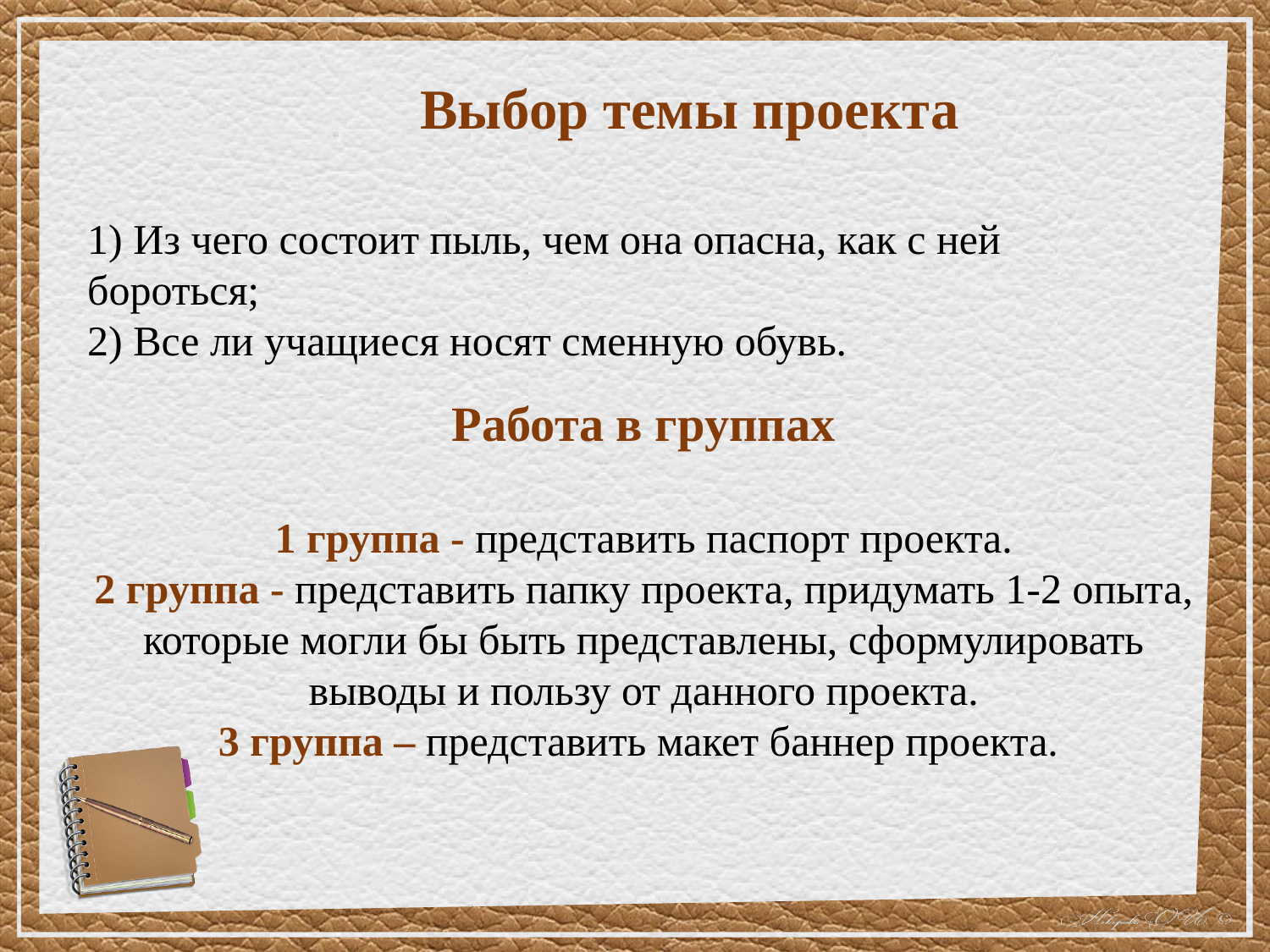

Выбор темы проекта
1) Из чего состоит пыль, чем она опасна, как с ней бороться;
2) Все ли учащиеся носят сменную обувь.

Работа в группах

1 группа - представить паспорт проекта.
2 группа - представить папку проекта, придумать 1-2 опыта, которые могли бы быть представлены, сформулировать выводы и пользу от данного проекта.
3 группа – представить макет баннер проекта.